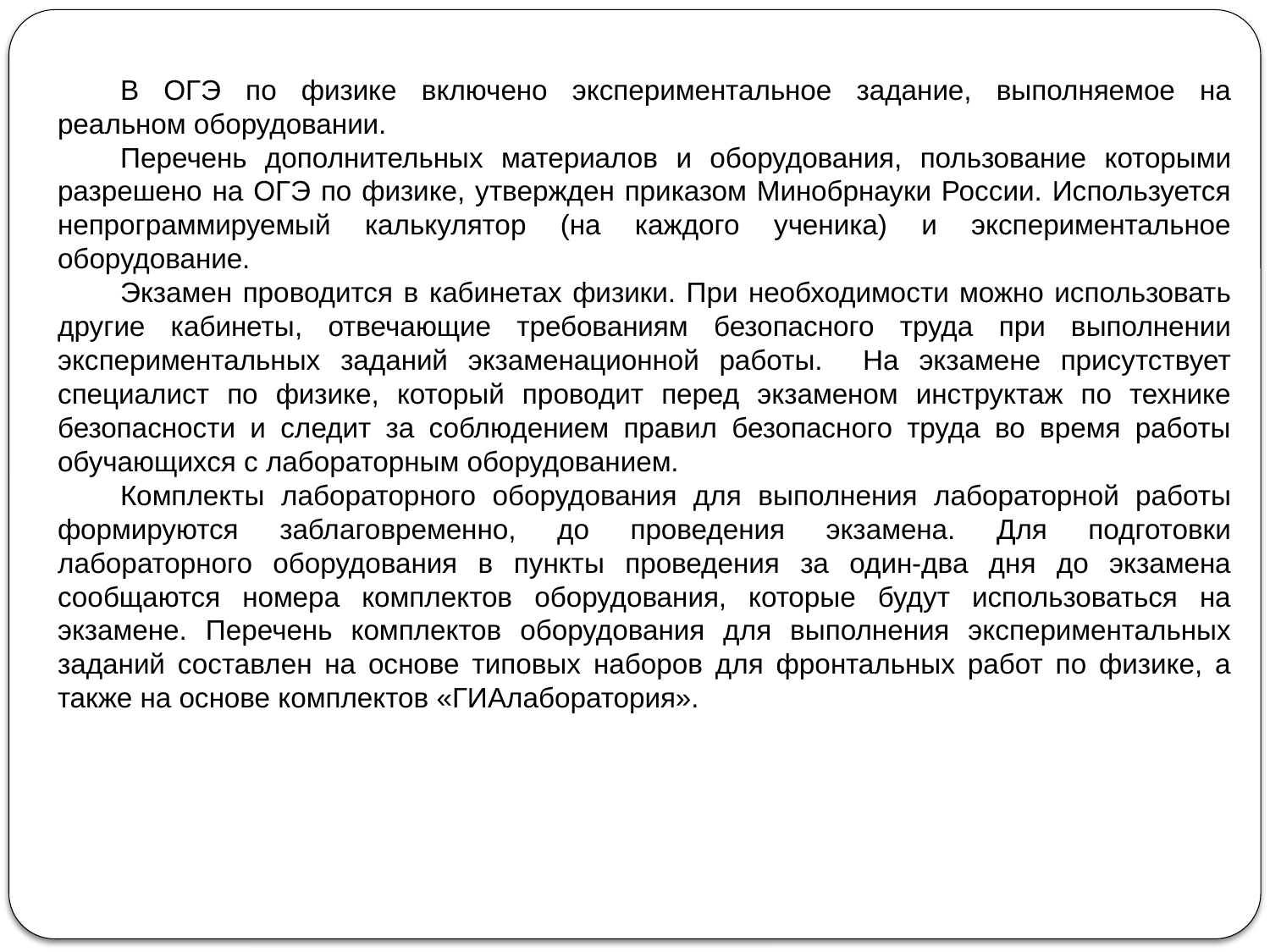

В ОГЭ по физике включено экспериментальное задание, выполняемое на реальном оборудовании.
Перечень дополнительных материалов и оборудования, пользование которыми разрешено на ОГЭ по физике, утвержден приказом Минобрнауки России. Используется непрограммируемый калькулятор (на каждого ученика) и экспериментальное оборудование.
Экзамен проводится в кабинетах физики. При необходимости можно использовать другие кабинеты, отвечающие требованиям безопасного труда при выполнении экспериментальных заданий экзаменационной работы.  На экзамене присутствует специалист по физике, который проводит перед экзаменом инструктаж по технике безопасности и следит за соблюдением правил безопасного труда во время работы обучающихся с лабораторным оборудованием.
Комплекты лабораторного оборудования для выполнения лабораторной работы формируются заблаговременно, до проведения экзамена. Для подготовки лабораторного оборудования в пункты проведения за один-два дня до экзамена сообщаются номера комплектов оборудования, которые будут использоваться на экзамене. Перечень комплектов оборудования для выполнения экспериментальных заданий составлен на основе типовых наборов для фронтальных работ по физике, а также на основе комплектов «ГИАлаборатория».
#